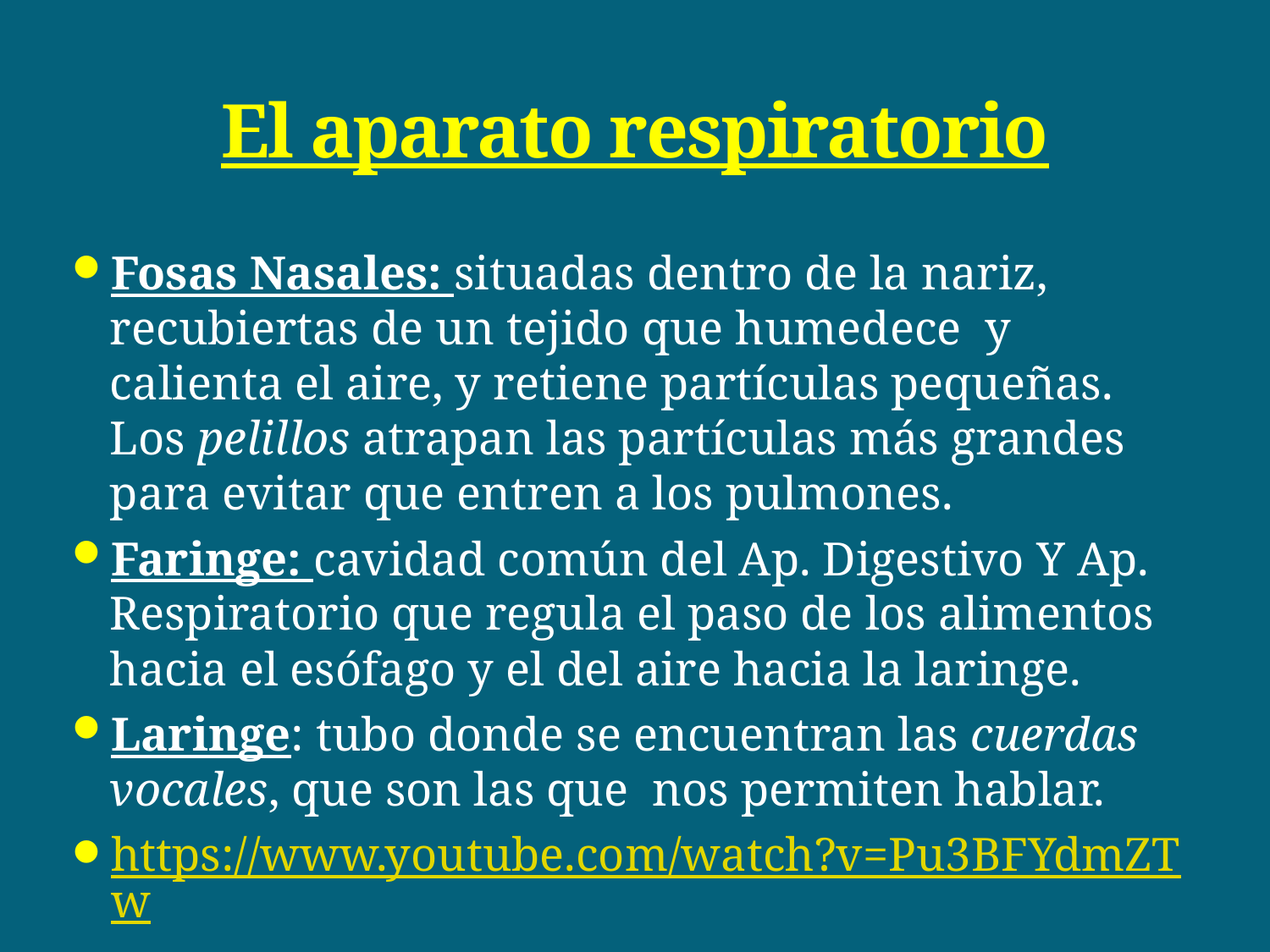

# El aparato respiratorio
Fosas Nasales: situadas dentro de la nariz, recubiertas de un tejido que humedece  y  calienta el aire, y retiene partículas pequeñas. Los pelillos atrapan las partículas más grandes para evitar que entren a los pulmones.
Faringe: cavidad común del Ap. Digestivo Y Ap. Respiratorio que regula el paso de los alimentos hacia el esófago y el del aire hacia la laringe.
Laringe: tubo donde se encuentran las cuerdas vocales, que son las que  nos permiten hablar.
https://www.youtube.com/watch?v=Pu3BFYdmZTw